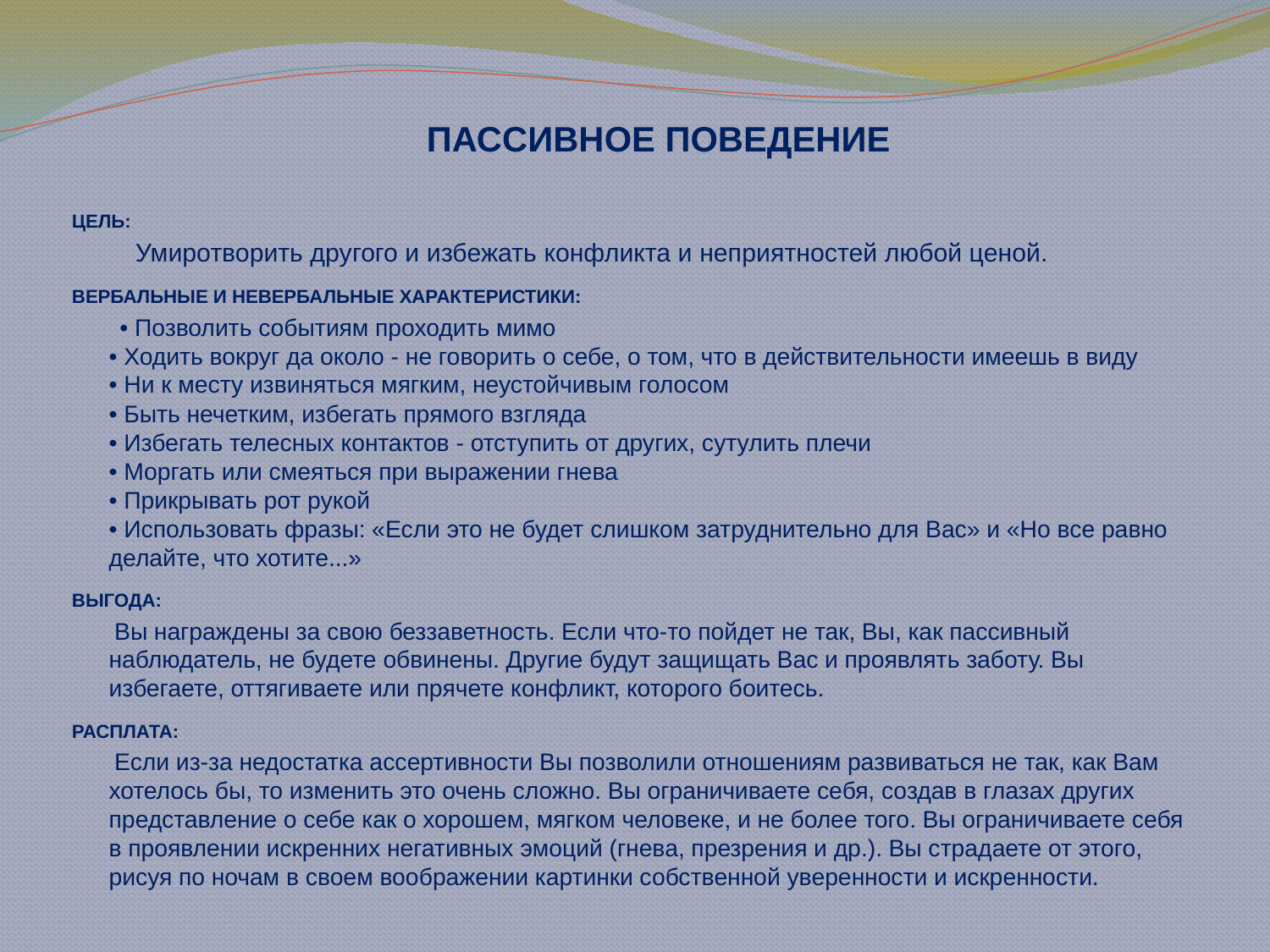

# ПАССИВНОЕ ПОВЕДЕНИЕ

ЦЕЛЬ:
            Умиротворить другого и избежать конфликта и неприятностей любой ценой.
ВЕРБАЛЬНЫЕ И НЕВЕРБАЛЬНЫЕ ХАРАКТЕРИСТИКИ:
         • Позволить событиям проходить мимо
• Ходить вокруг да около - не говорить о себе, о том, что в действительности имеешь в виду
• Ни к месту извиняться мягким, неустойчивым голосом
• Быть нечетким, избегать прямого взгляда
• Избегать телесных контактов - отступить от других, сутулить плечи
• Моргать или смеяться при выражении гнева
• Прикрывать рот рукой
• Использовать фразы: «Если это не будет слишком затруднительно для Вас» и «Но все равно делайте, что хотите...»
ВЫГОДА:
        Вы награждены за свою беззаветность. Если что-то пойдет не так, Вы, как пассивный наблюдатель, не будете обвинены. Другие будут защищать Вас и проявлять заботу. Вы избегаете, оттягиваете или прячете конфликт, которого боитесь.
РАСПЛАТА:
        Если из-за недостатка ассертивности Вы позволили отношениям развиваться не так, как Вам хотелось бы, то изменить это очень сложно. Вы ограничиваете себя, создав в глазах других представление о себе как о хорошем, мягком человеке, и не более того. Вы ограничиваете себя в проявлении искренних негативных эмоций (гнева, презрения и др.). Вы страдаете от этого, рисуя по ночам в своем воображении картинки собственной уверенности и искренности.